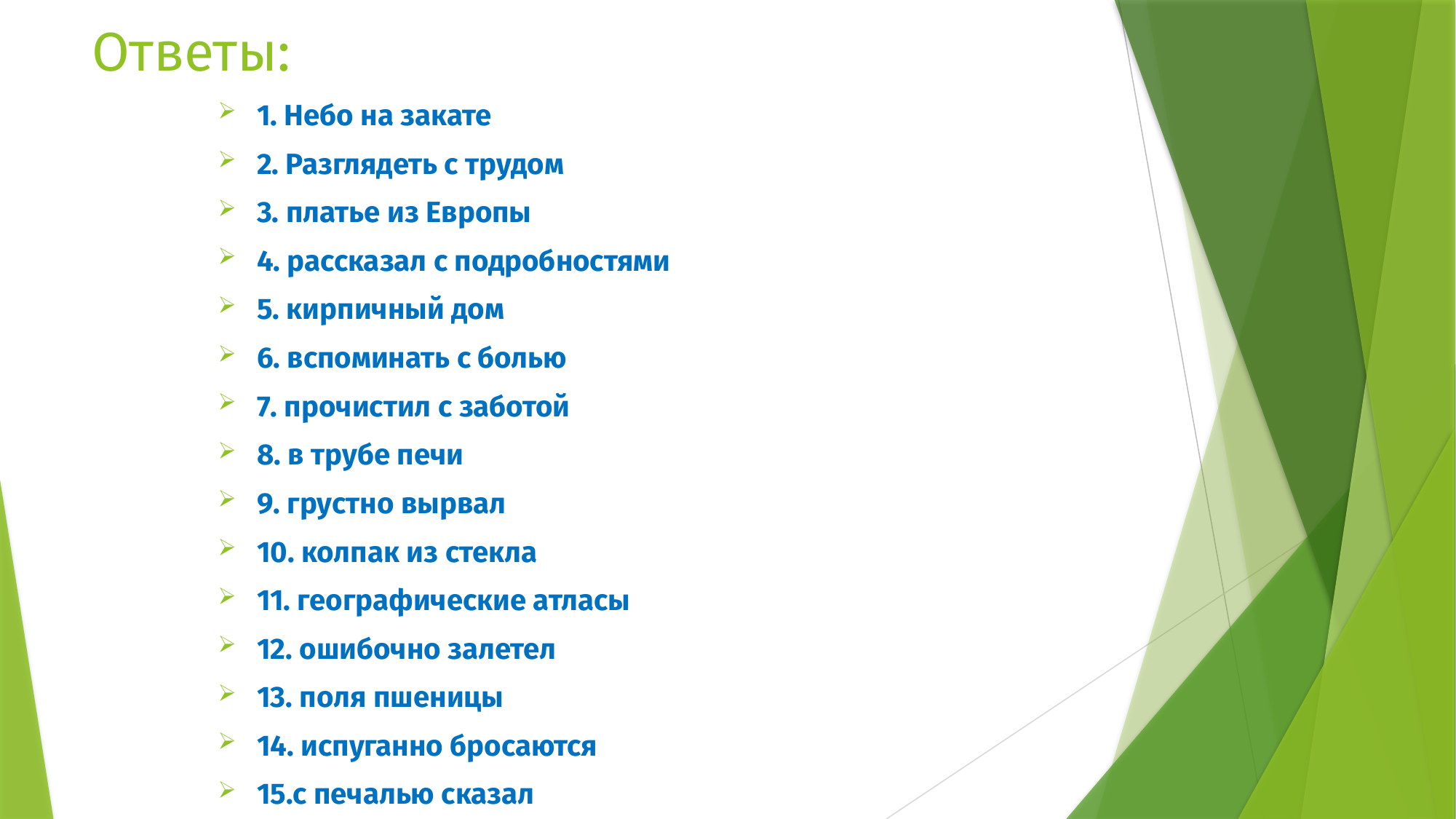

# Ответы:
1. Небо на закате
2. Разглядеть с трудом
3. платье из Европы
4. рассказал с подробностями
5. кирпичный дом
6. вспоминать с болью
7. прочистил с заботой
8. в трубе печи
9. грустно вырвал
10. колпак из стекла
11. географические атласы
12. ошибочно залетел
13. поля пшеницы
14. испуганно бросаются
15.с печалью сказал